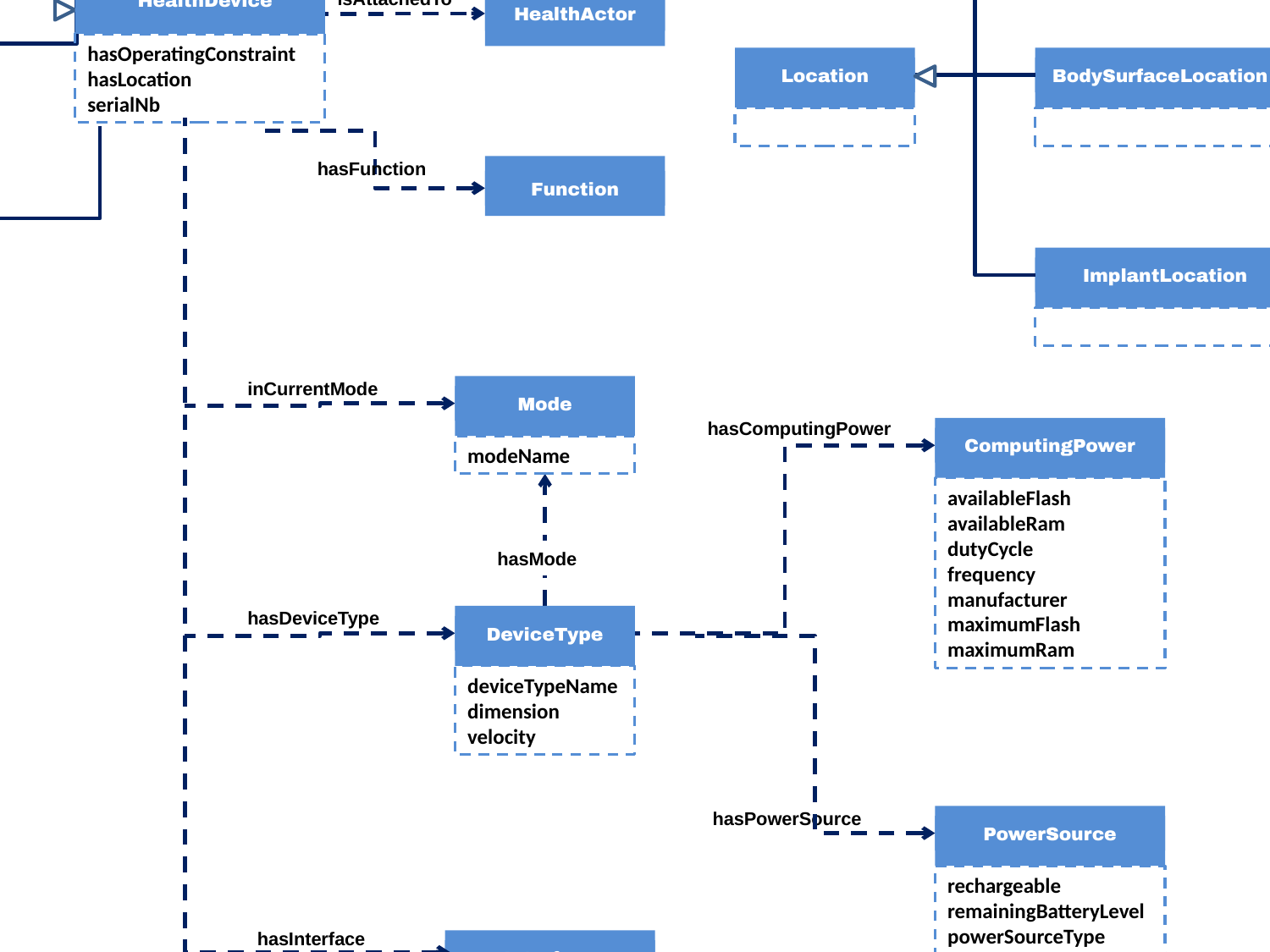

Hub

PhysicalLocation
consistsOf
postalAddress
geolocation

Actuator
(reused from SAREF)

isAttachedTo
HealthDevice

HealthActor

Sensor
(reused from SAREF)
hasOperatingConstraint
hasLocation
serialNb

Location

BodySurfaceLocation

Wearable
(reused from SAREF4Wear)

hasFunction

Function

ImplantLocation

Device
(reused from SAREF)
inCurrentMode

Mode
hasComputingPower

ComputingPower
modeName
availableFlash availableRam
dutyCycle
frequency
manufacturer
maximumFlash
maximumRam
hasMode
hasDeviceType

DeviceType
deviceTypeName
dimension
velocity
hasPowerSource

PowerSource
rechargeable
remainingBatteryLevel
powerSourceType
hasInterface

Interface
baud
interfaceAddress interfaceDescription
interfaceProtocol
isGateway
offers

Service
(reused from SAREF)